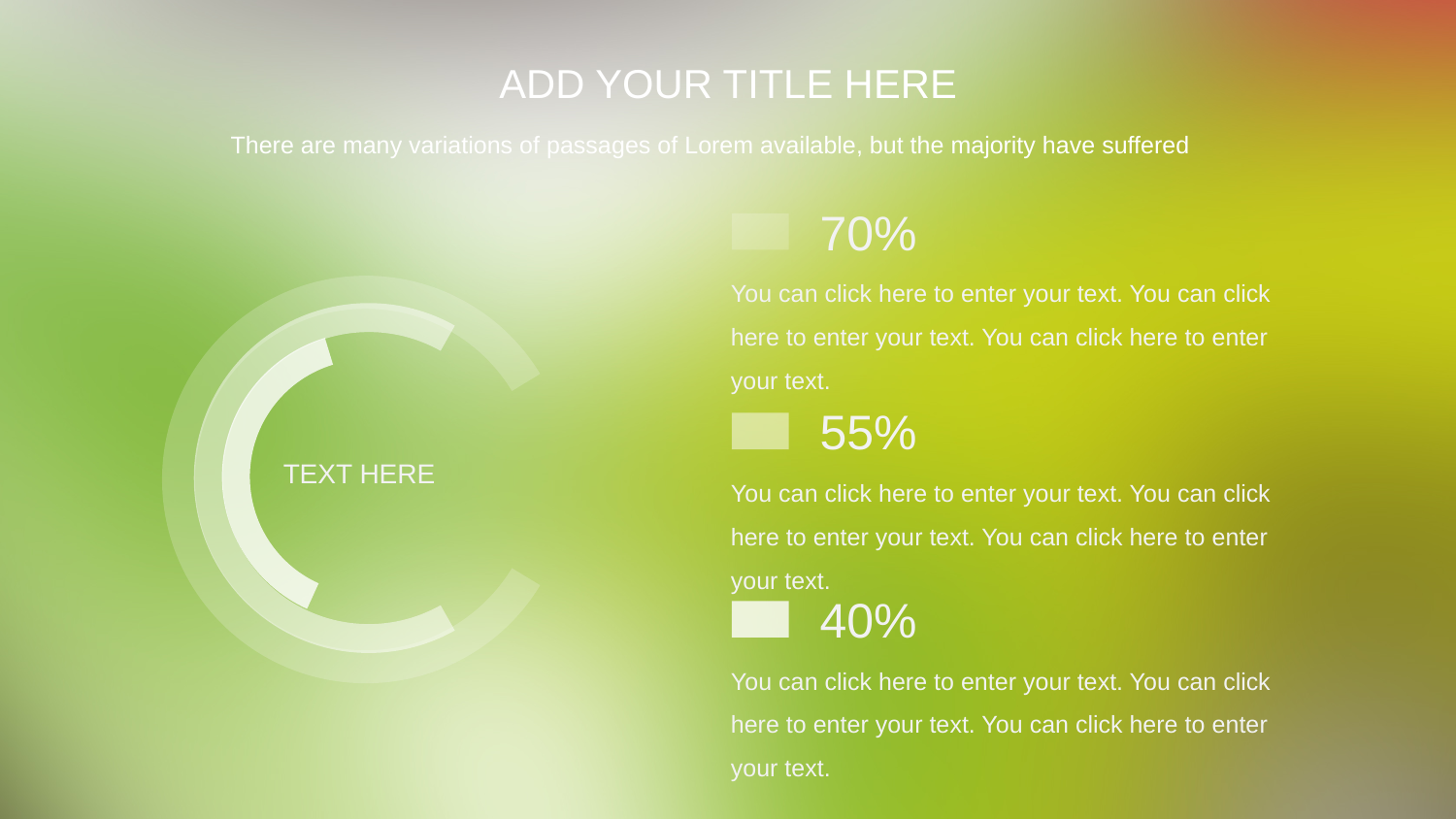

ADD YOUR TITLE HERE
There are many variations of passages of Lorem available, but the majority have suffered
70%

You can click here to enter your text. You can click here to enter your text. You can click here to enter your text.

55%

You can click here to enter your text. You can click here to enter your text. You can click here to enter your text.
TEXT HERE
40%

You can click here to enter your text. You can click here to enter your text. You can click here to enter your text.